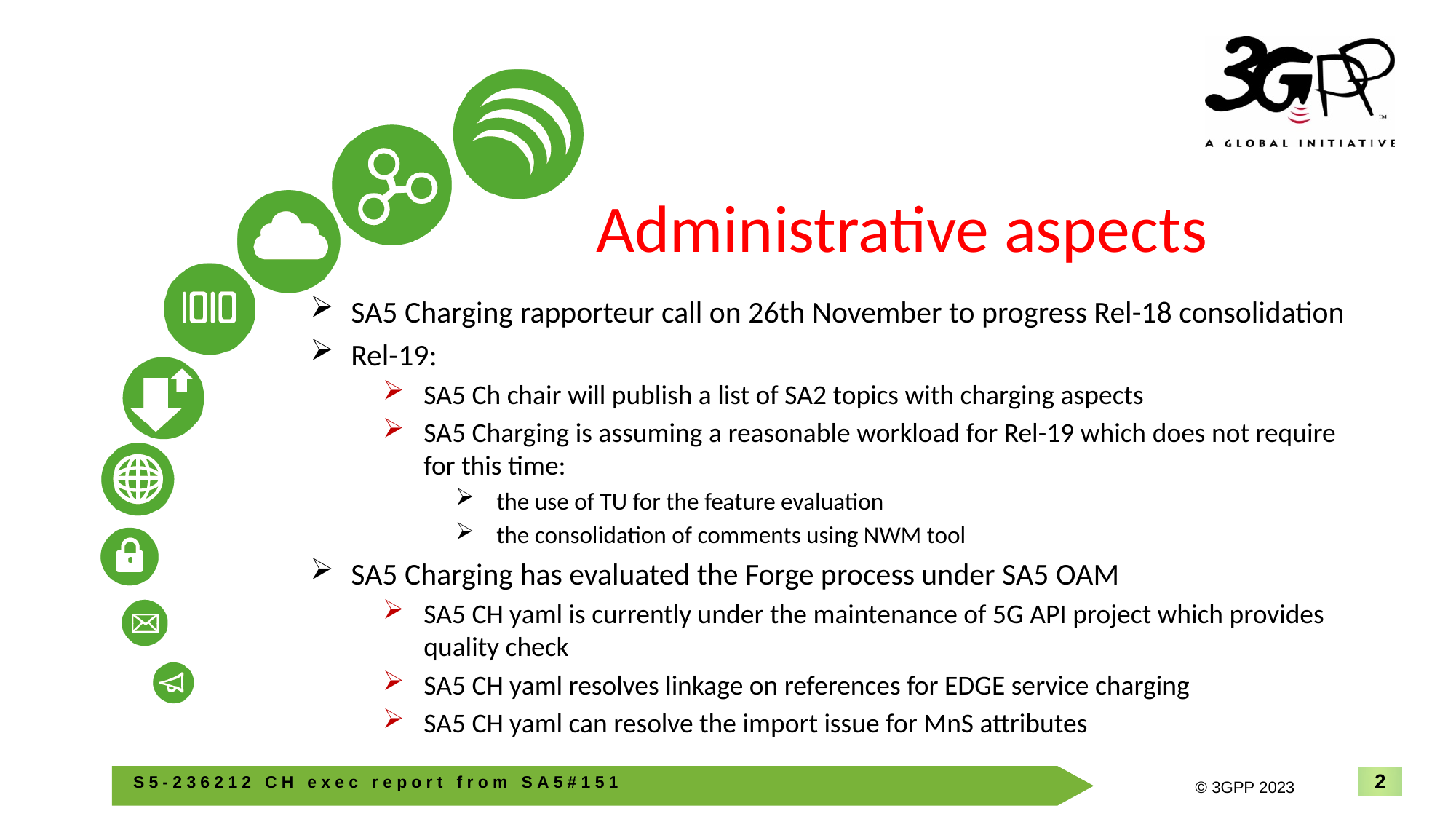

# Administrative aspects
SA5 Charging rapporteur call on 26th November to progress Rel-18 consolidation
Rel-19:
SA5 Ch chair will publish a list of SA2 topics with charging aspects
SA5 Charging is assuming a reasonable workload for Rel-19 which does not require for this time:
the use of TU for the feature evaluation
the consolidation of comments using NWM tool
SA5 Charging has evaluated the Forge process under SA5 OAM
SA5 CH yaml is currently under the maintenance of 5G API project which provides quality check
SA5 CH yaml resolves linkage on references for EDGE service charging
SA5 CH yaml can resolve the import issue for MnS attributes